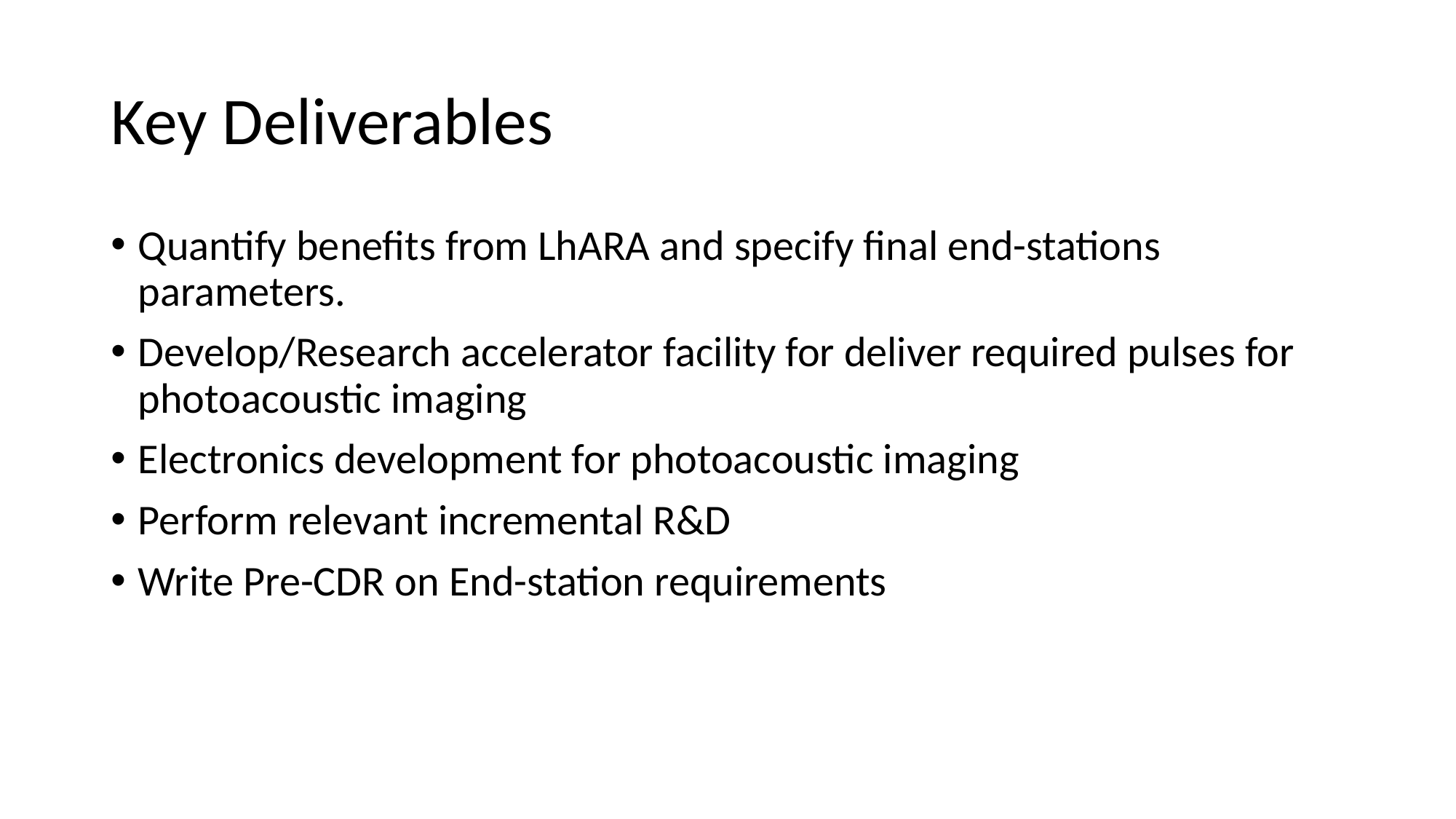

# Key Deliverables
Quantify benefits from LhARA and specify final end-stations parameters.
Develop/Research accelerator facility for deliver required pulses for photoacoustic imaging
Electronics development for photoacoustic imaging
Perform relevant incremental R&D
Write Pre-CDR on End-station requirements